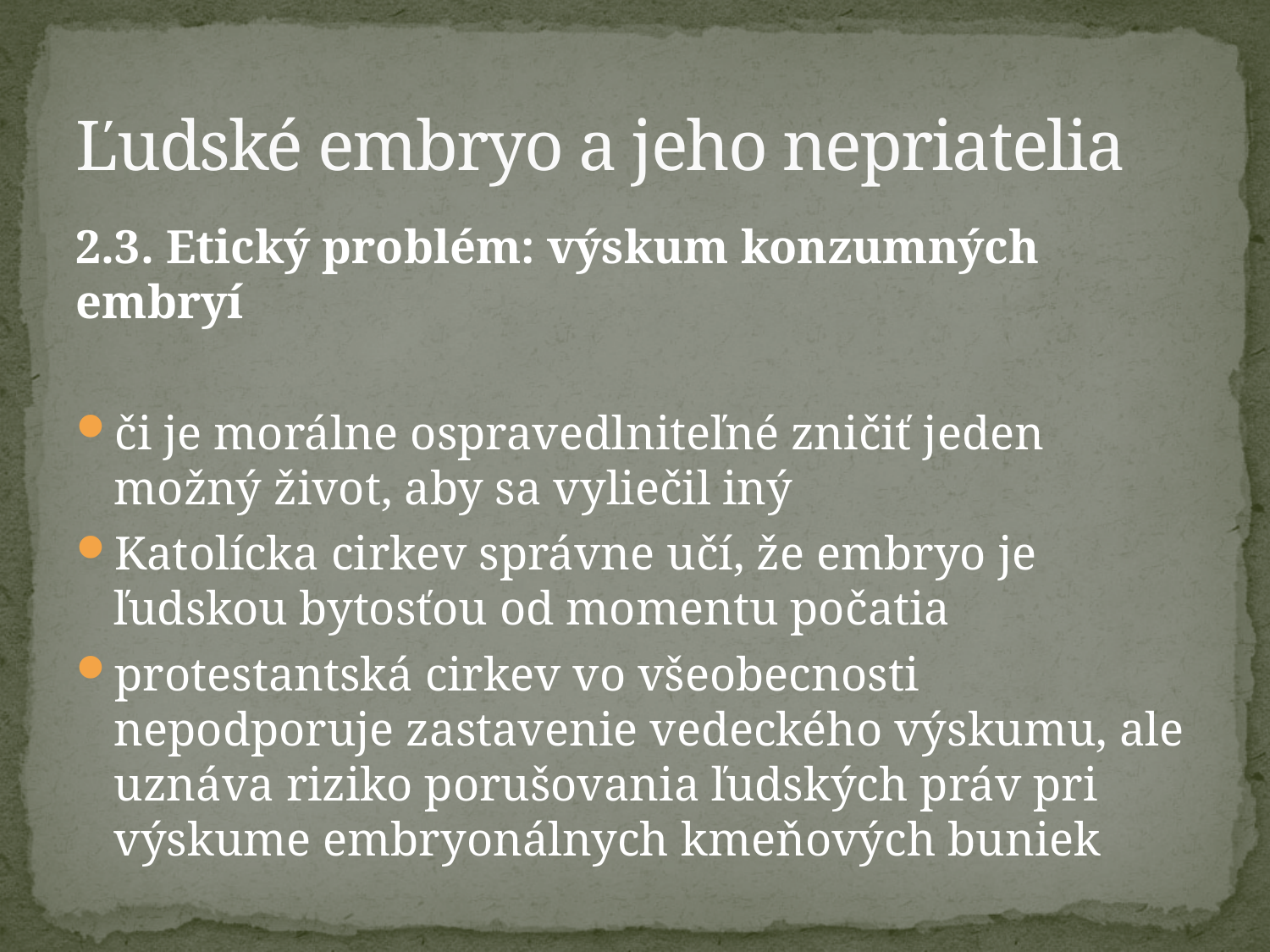

# Ľudské embryo a jeho nepriatelia
2.3. Etický problém: výskum konzumných embryí

či je morálne ospravedlniteľné zničiť jeden možný život, aby sa vyliečil iný
Katolícka cirkev správne učí, že embryo je ľudskou bytosťou od momentu počatia
protestantská cirkev vo všeobecnosti nepodporuje zastavenie vedeckého výskumu, ale uznáva riziko porušovania ľudských práv pri výskume embryonálnych kmeňových buniek